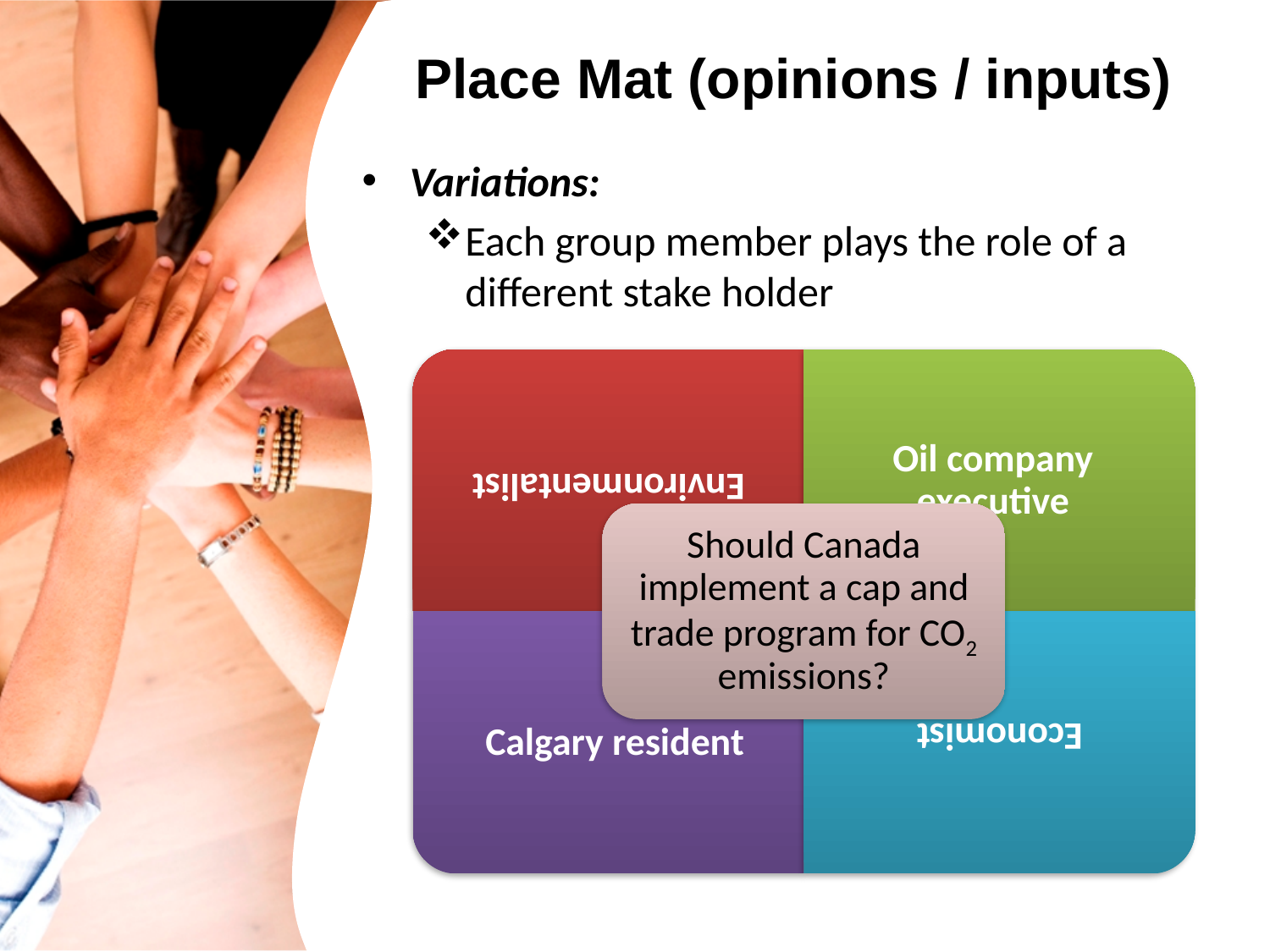

# Place Mat (opinions / inputs)
Variations:
Each group member plays the role of a different stake holder
Environmentalist
Oil company executive
Calgary resident
Economist
Should Canada implement a cap and trade program for CO2 emissions?